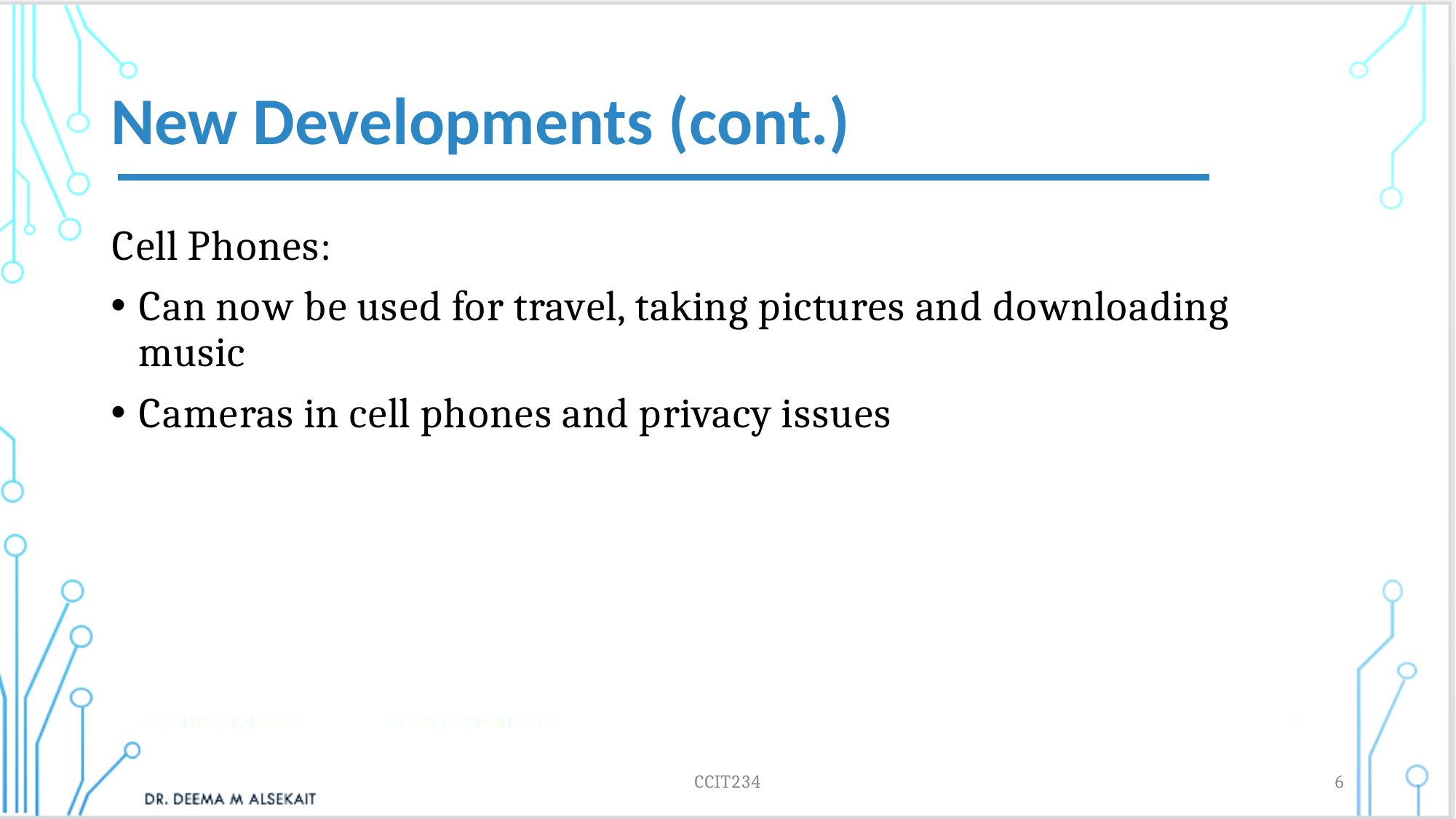

# New Developments (cont.)
Cell Phones:
Can now be used for travel, taking pictures and downloading music
Cameras in cell phones and privacy issues
CCIT234
6